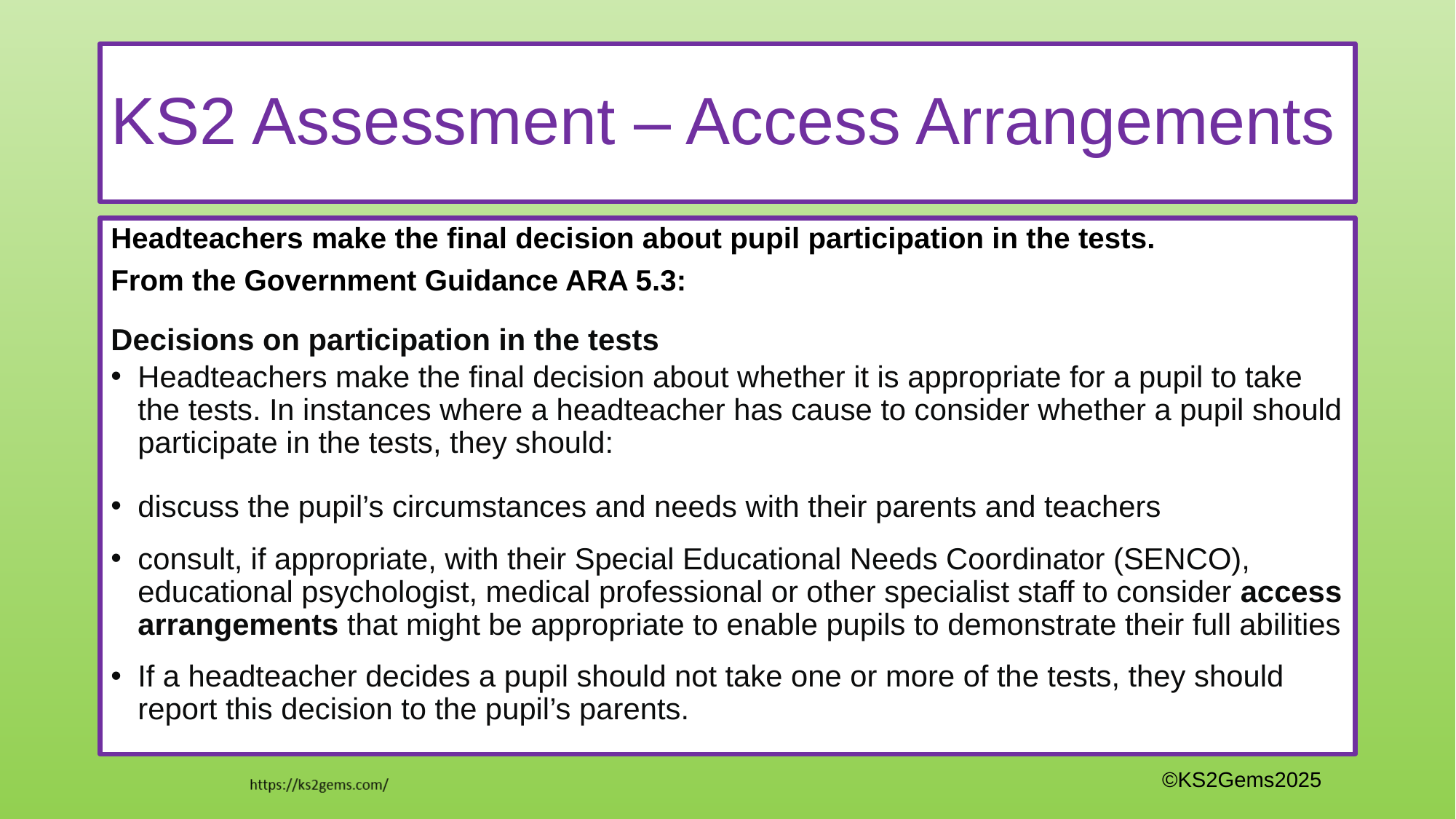

# KS2 Assessment – Access Arrangements
Headteachers make the final decision about pupil participation in the tests.
From the Government Guidance ARA 5.3:
Decisions on participation in the tests
Headteachers make the final decision about whether it is appropriate for a pupil to take the tests. In instances where a headteacher has cause to consider whether a pupil should participate in the tests, they should:
discuss the pupil’s circumstances and needs with their parents and teachers
consult, if appropriate, with their Special Educational Needs Coordinator (SENCO), educational psychologist, medical professional or other specialist staff to consider access arrangements that might be appropriate to enable pupils to demonstrate their full abilities
If a headteacher decides a pupil should not take one or more of the tests, they should report this decision to the pupil’s parents.